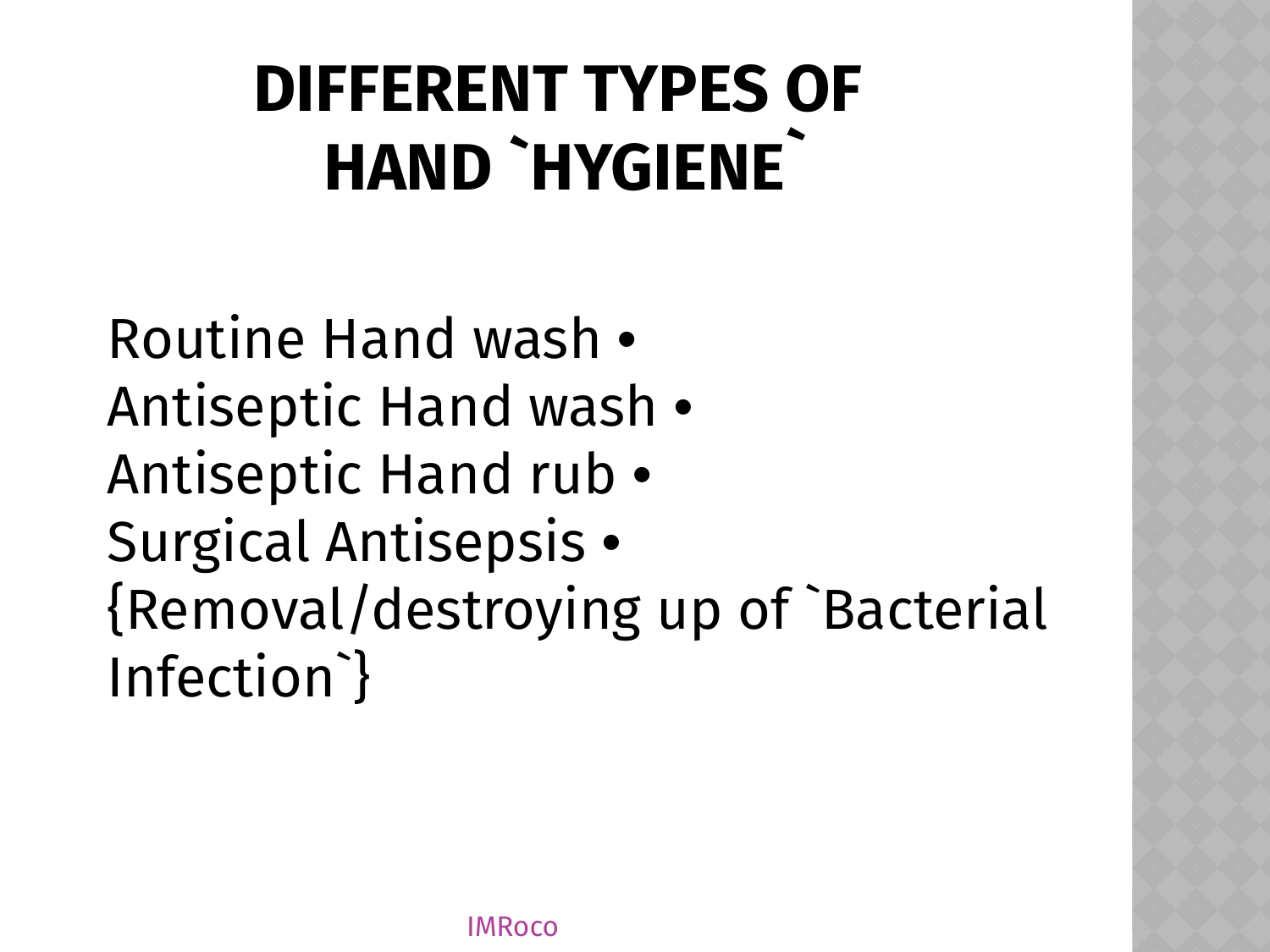

# different types of Hand `Hygiene`

• Routine Hand wash
• Antiseptic Hand wash
• Antiseptic Hand rub
• Surgical Antisepsis {Removal/destroying up of `Bacterial Infection`}
IMRoco